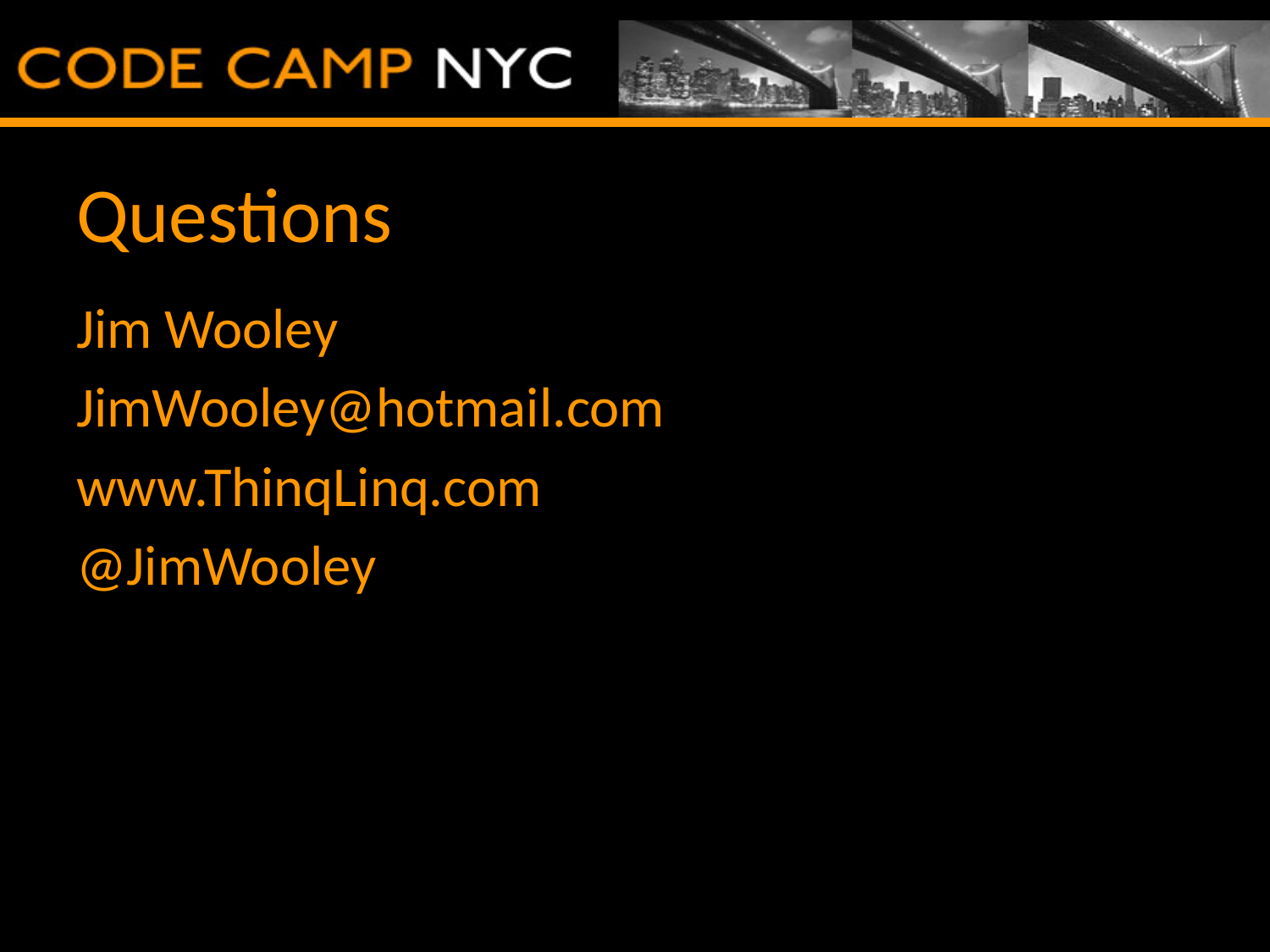

# Questions
Jim Wooley
JimWooley@hotmail.com
www.ThinqLinq.com
@JimWooley